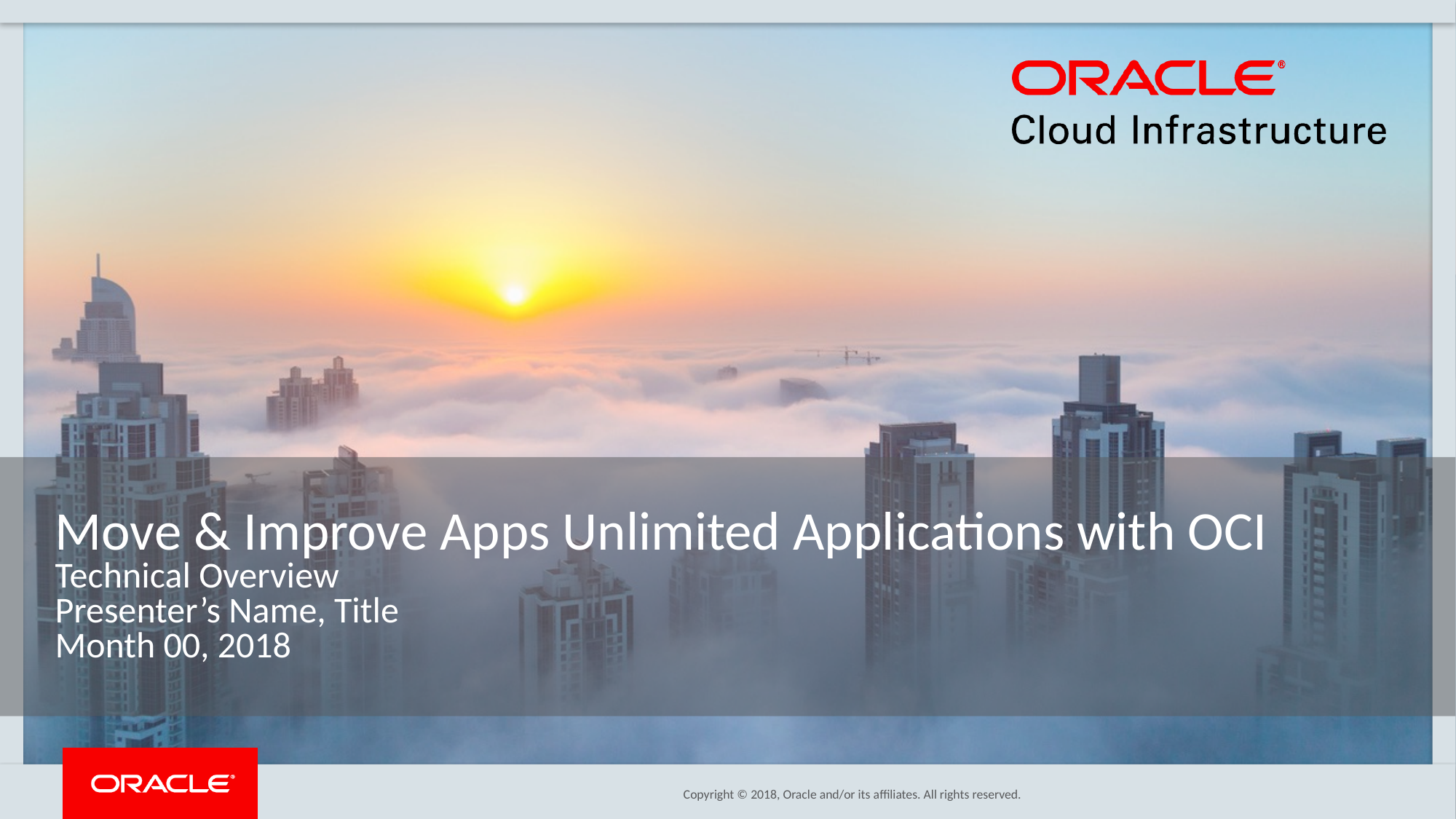

# Move & Improve Apps Unlimited Applications with OCI Technical Overview Presenter’s Name, Title Month 00, 2018